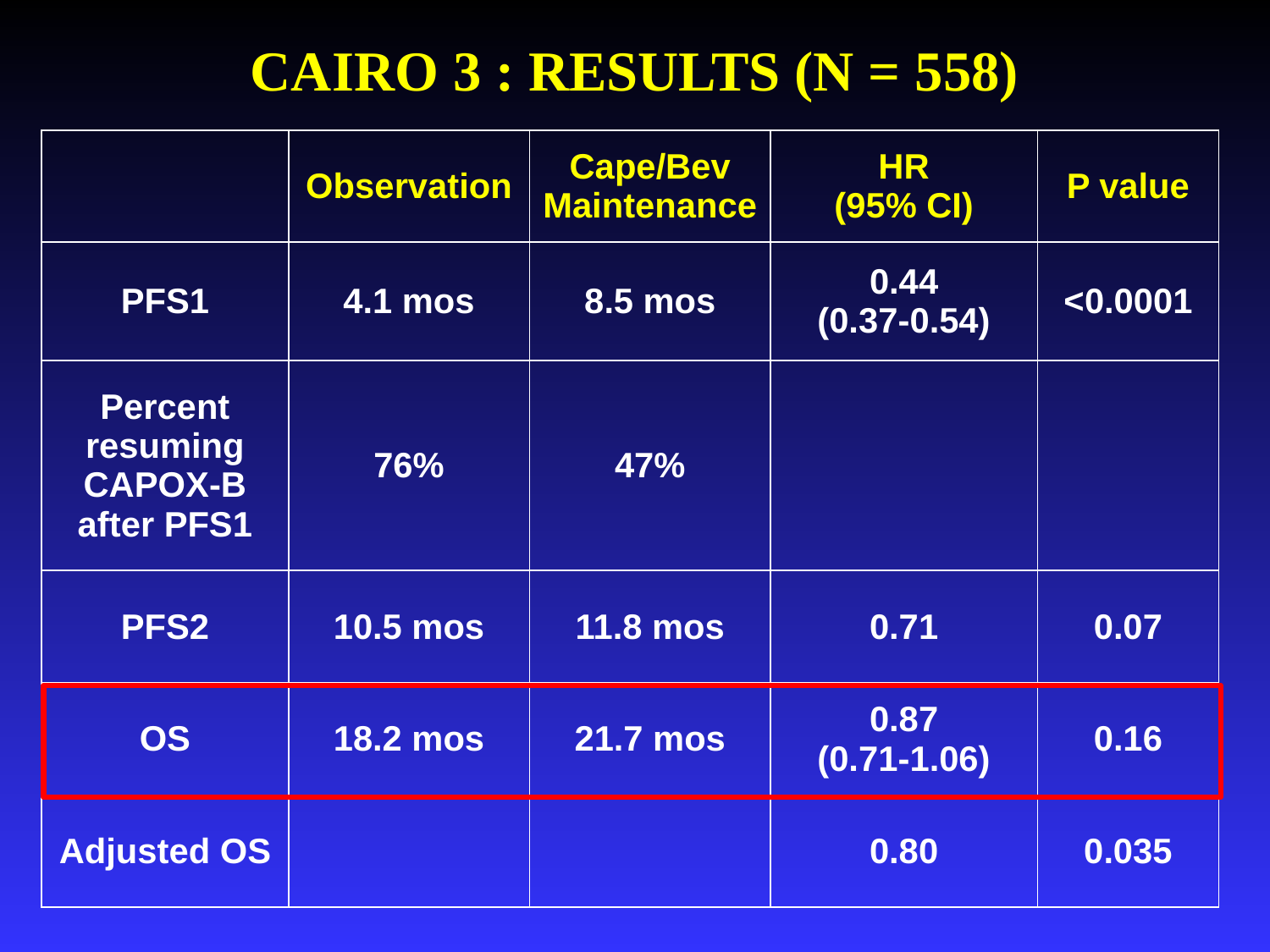

CAIRO 3 : RESULTS (N = 558)
|  | Observation | Cape/Bev Maintenance | HR (95% CI) | P value |
| --- | --- | --- | --- | --- |
| PFS1 | 4.1 mos | 8.5 mos | 0.44 (0.37-0.54) | <0.0001 |
| Percent resuming CAPOX-B after PFS1 | 76% | 47% |  |  |
| PFS2 | 10.5 mos | 11.8 mos | 0.71 | 0.07 |
| OS | 18.2 mos | 21.7 mos | 0.87 (0.71-1.06) | 0.16 |
| Adjusted OS |  |  | 0.80 | 0.035 |